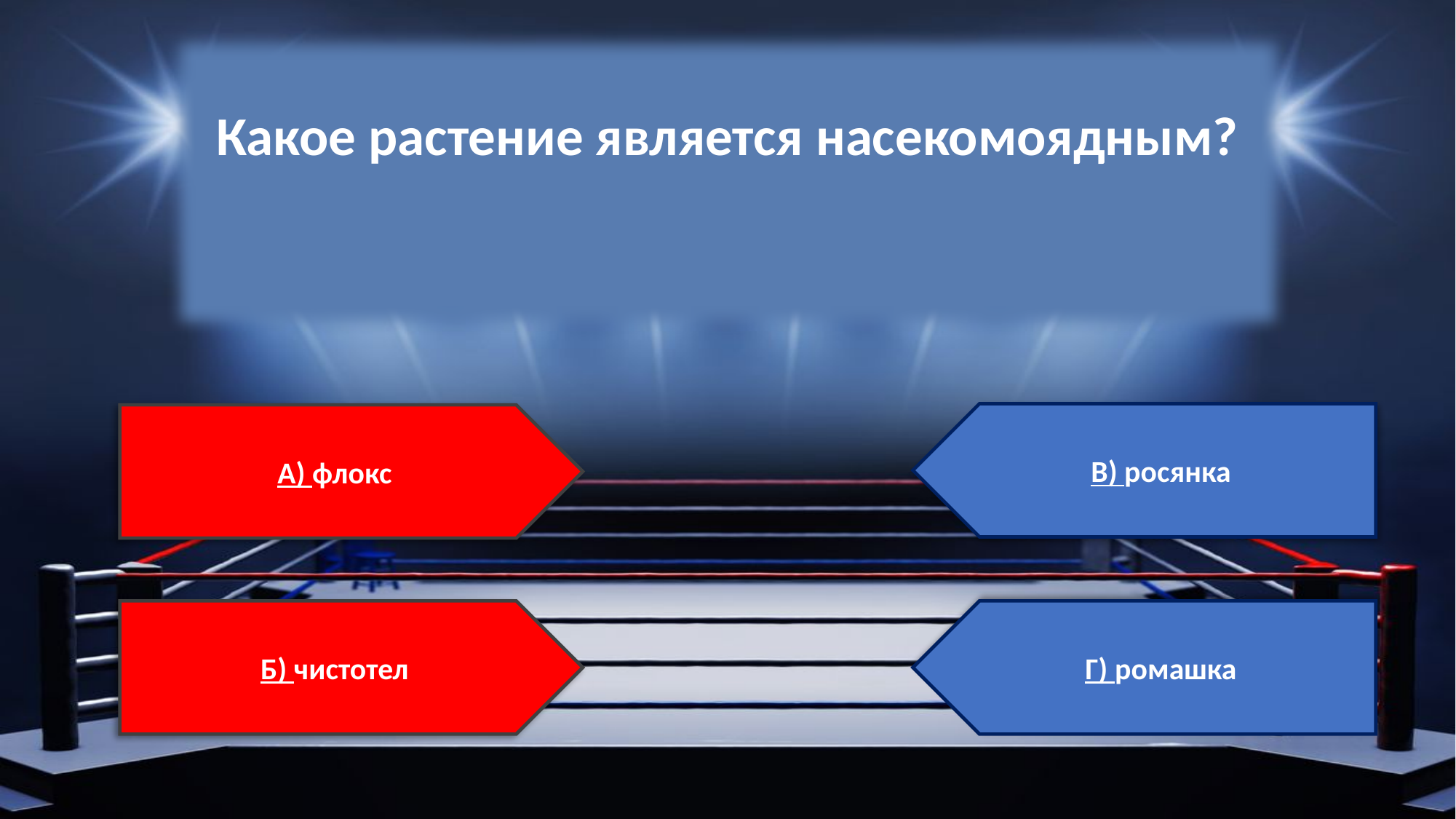

Какое растение является насекомоядным?

В) росянка
А) флокс
Б) чистотел
Г) ромашка